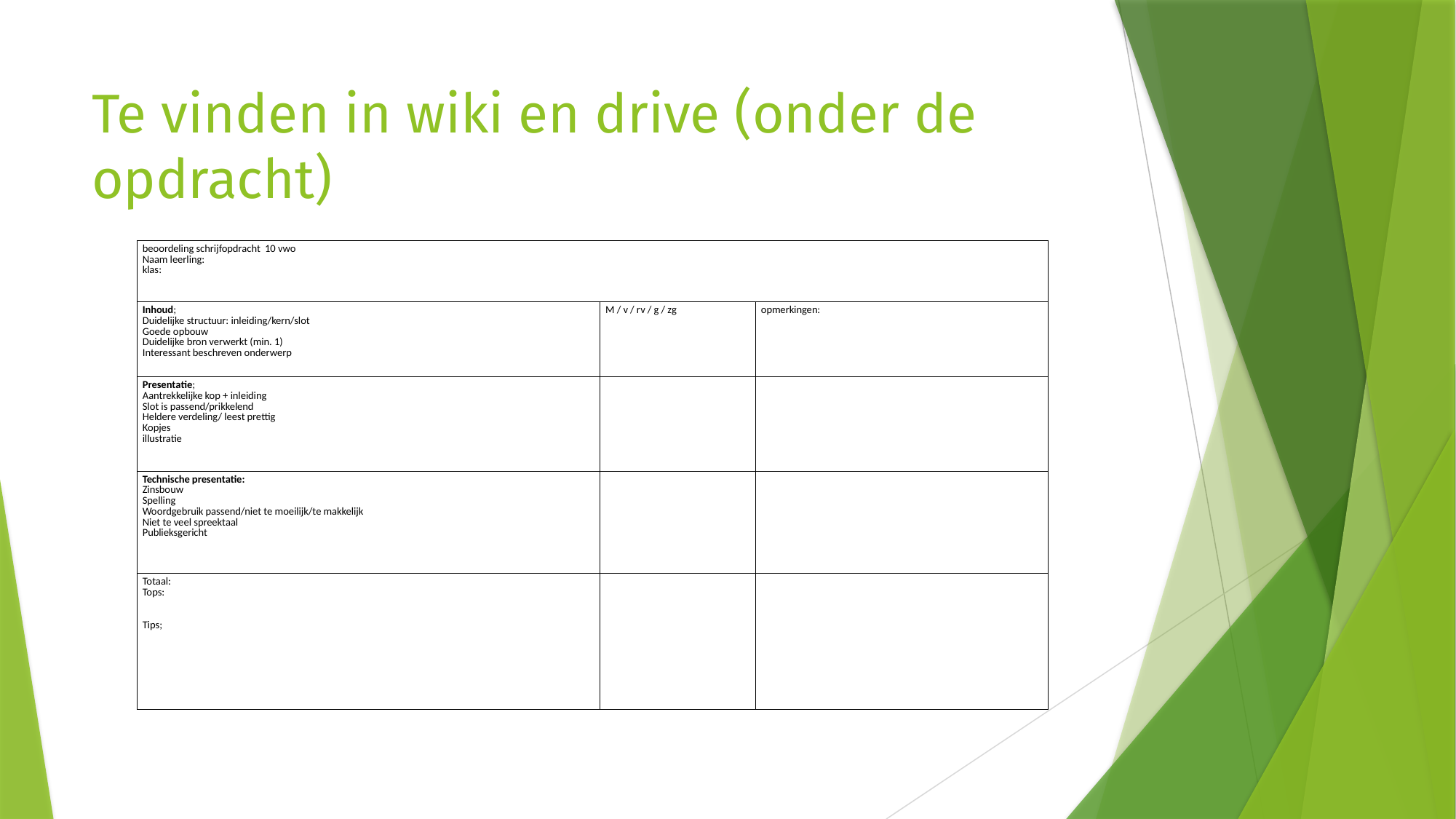

# Te vinden in wiki en drive (onder de opdracht)

| beoordeling schrijfopdracht  10 vwo Naam leerling:                                                                  klas: |  |  |
| --- | --- | --- |
| Inhoud; Duidelijke structuur: inleiding/kern/slot Goede opbouw Duidelijke bron verwerkt (min. 1) Interessant beschreven onderwerp | M / v / rv / g / zg | opmerkingen: |
| Presentatie; Aantrekkelijke kop + inleiding Slot is passend/prikkelend Heldere verdeling/ leest prettig Kopjes illustratie |  |  |
| Technische presentatie: Zinsbouw Spelling Woordgebruik passend/niet te moeilijk/te makkelijk Niet te veel spreektaal Publieksgericht |  |  |
| Totaal: Tops: Tips; |  |  |